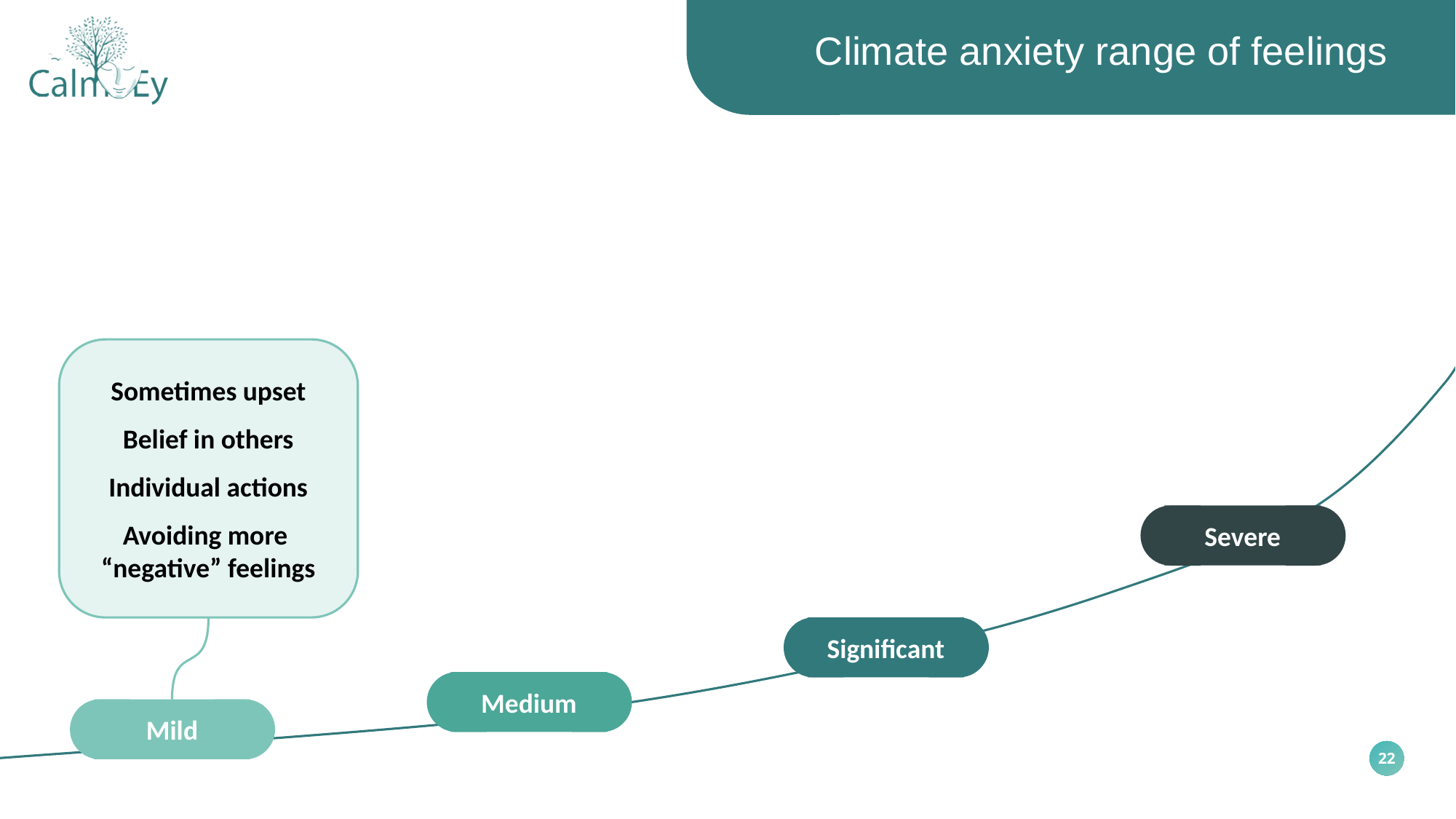

Climate anxiety range of feelings

Sometimes upset
Belief in others
Individual actions
Avoiding more
“negative” feelings

Severe

Significant

Medium

Mild